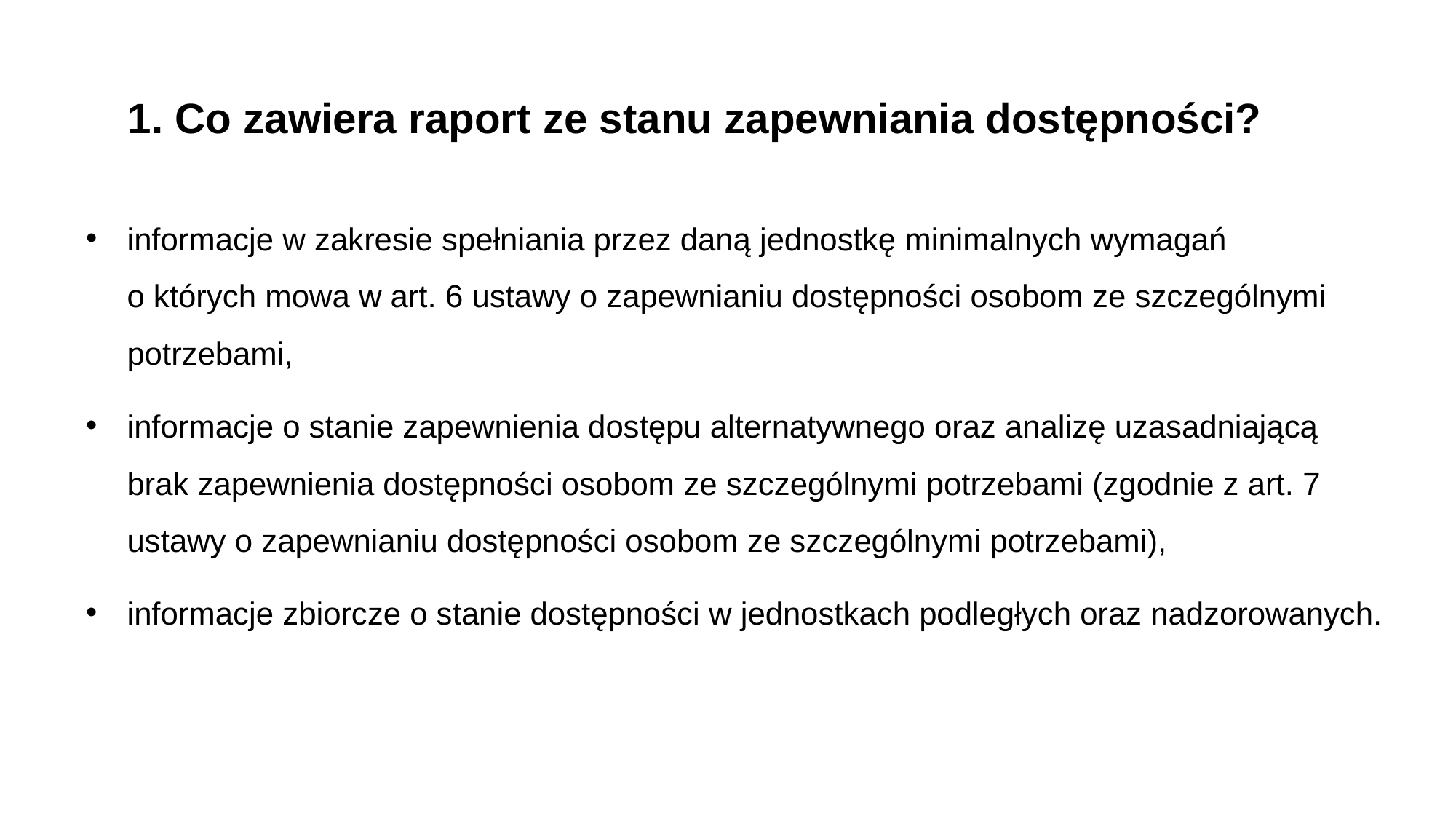

1. Co zawiera raport ze stanu zapewniania dostępności?
informacje w zakresie spełniania przez daną jednostkę minimalnych wymagań
o których mowa w art. 6 ustawy o zapewnianiu dostępności osobom ze szczególnymi potrzebami,
informacje o stanie zapewnienia dostępu alternatywnego oraz analizę uzasadniającą brak zapewnienia dostępności osobom ze szczególnymi potrzebami (zgodnie z art. 7 ustawy o zapewnianiu dostępności osobom ze szczególnymi potrzebami),
informacje zbiorcze o stanie dostępności w jednostkach podległych oraz nadzorowanych.